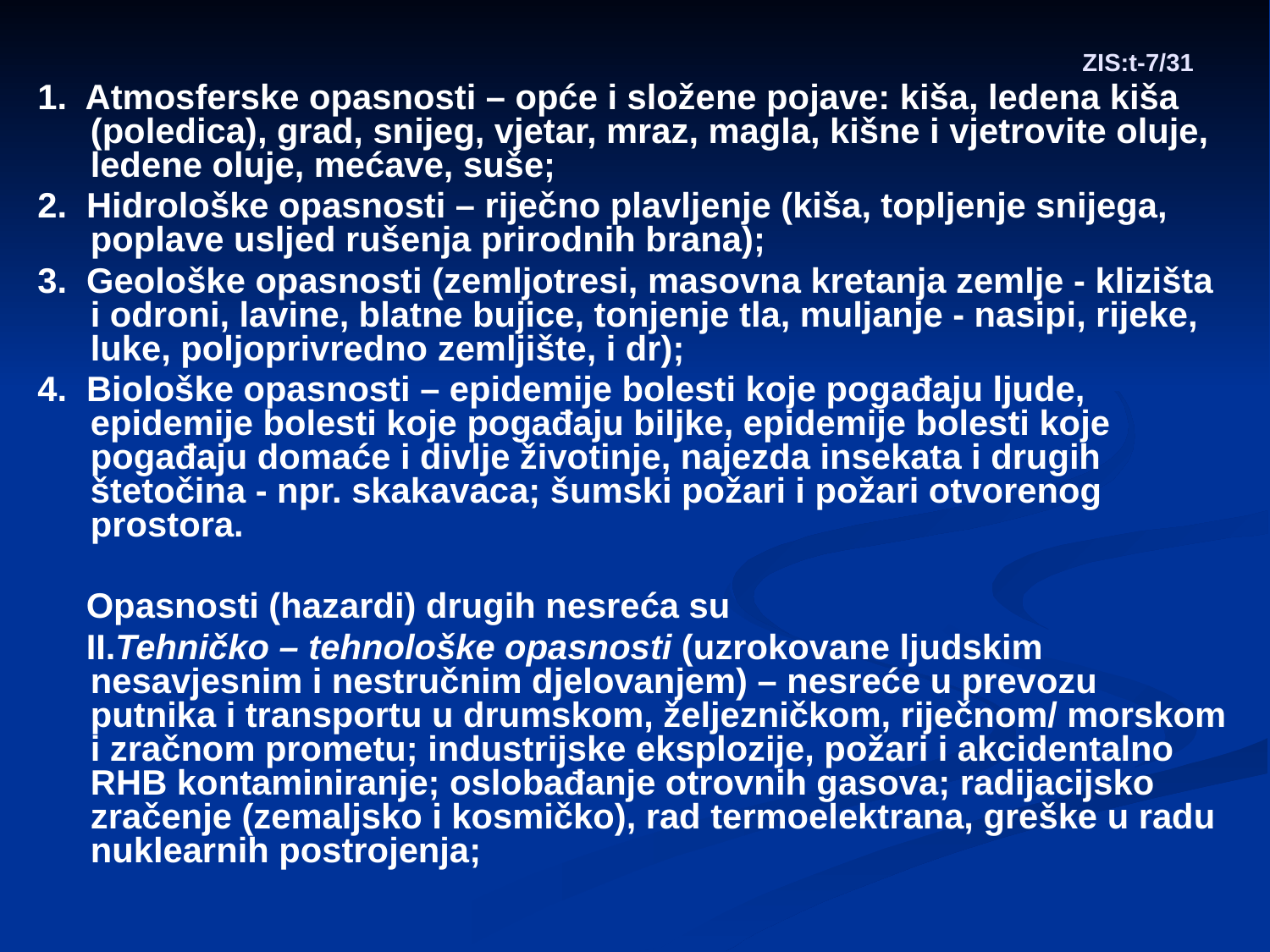

# ZIS:t-7/31
1.  Atmosferske opasnosti – opće i složene pojave: kiša, ledena kiša (poledica), grad, snijeg, vjetar, mraz, magla, kišne i vjetrovite oluje, ledene oluje, mećave, suše;
2.  Hidrološke opasnosti – riječno plavljenje (kiša, topljenje snijega, poplave usljed rušenja prirodnih brana);
3.  Geološke opasnosti (zemljotresi, masovna kretanja zemlje - klizišta i odroni, lavine, blatne bujice, tonjenje tla, muljanje - nasipi, rijeke, luke, poljoprivredno zemljište, i dr);
4.  Biološke opasnosti – epidemije bolesti koje pogađaju ljude, epidemije bolesti koje pogađaju biljke, epidemije bolesti koje pogađaju domaće i divlje životinje, najezda insekata i drugih štetočina - npr. skakavaca; šumski požari i požari otvorenog prostora.

     Opasnosti (hazardi) drugih nesreća su
     II.Tehničko – tehnološke opasnosti (uzrokovane ljudskim nesavjesnim i nestručnim djelovanjem) – nesreće u prevozu putnika i transportu u drumskom, željezničkom, riječnom/ morskom i zračnom prometu; industrijske eksplozije, požari i akcidentalno RHB kontaminiranje; oslobađanje otrovnih gasova; radijacijsko zračenje (zemaljsko i kosmičko), rad termoelektrana, greške u radu nuklearnih postrojenja;